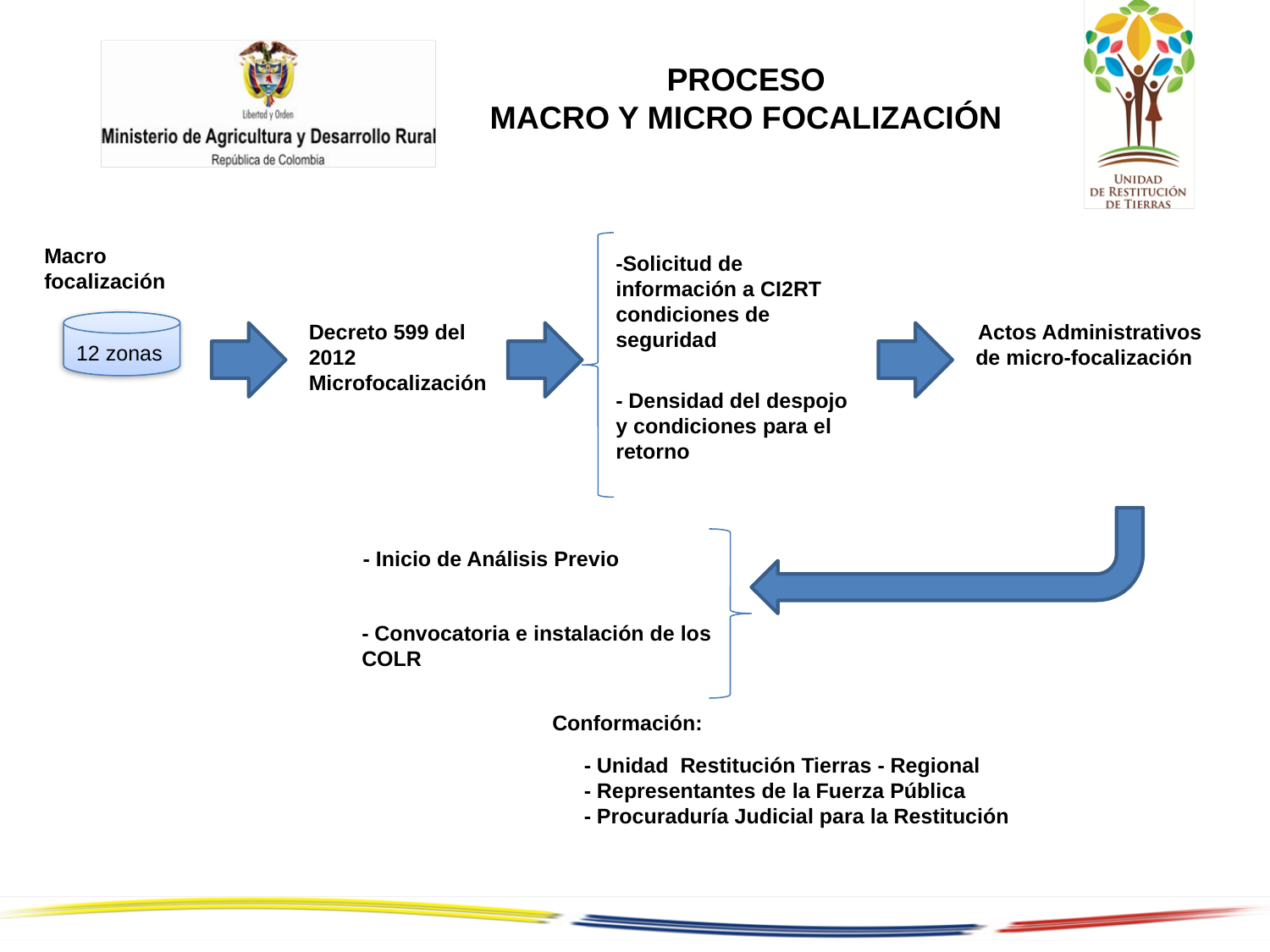

PROCESO
MACRO Y MICRO FOCALIZACIÓN

Macro focalización
-Solicitud de información a CI2RT condiciones de seguridad

Decreto 599 del 2012 Microfocalización
Actos Administrativos
de micro-focalización

12 zonas
- Densidad del despojo y condiciones para el retorno

- Inicio de Análisis Previo
- Convocatoria e instalación de los COLR
Conformación:
- Unidad  Restitución Tierras - Regional
- Representantes de la Fuerza Pública
- Procuraduría Judicial para la Restitución